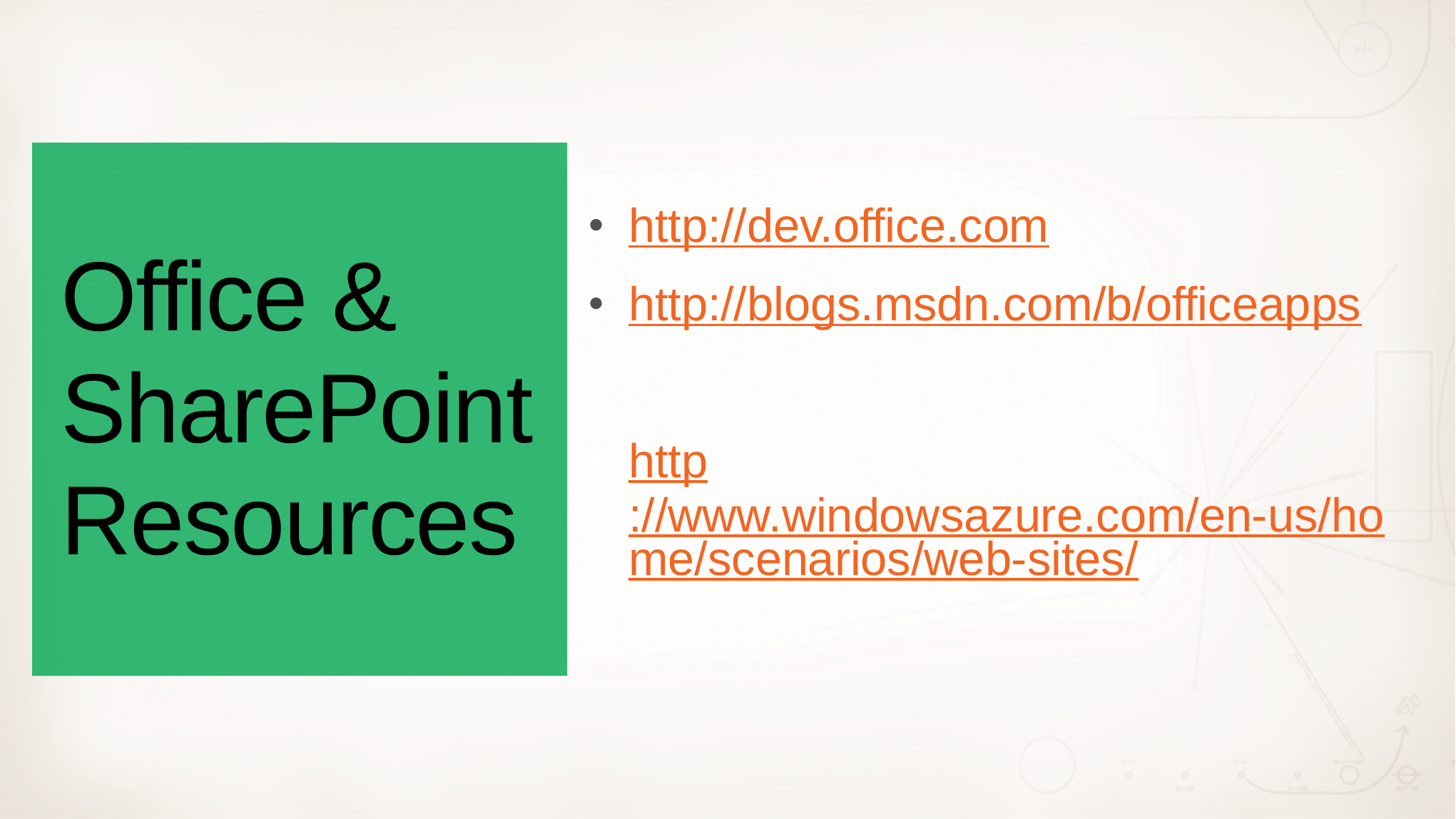

# Office & SharePoint Resources
http://dev.office.com
http://blogs.msdn.com/b/officeapps

http://www.windowsazure.com/en-us/home/scenarios/web-sites/